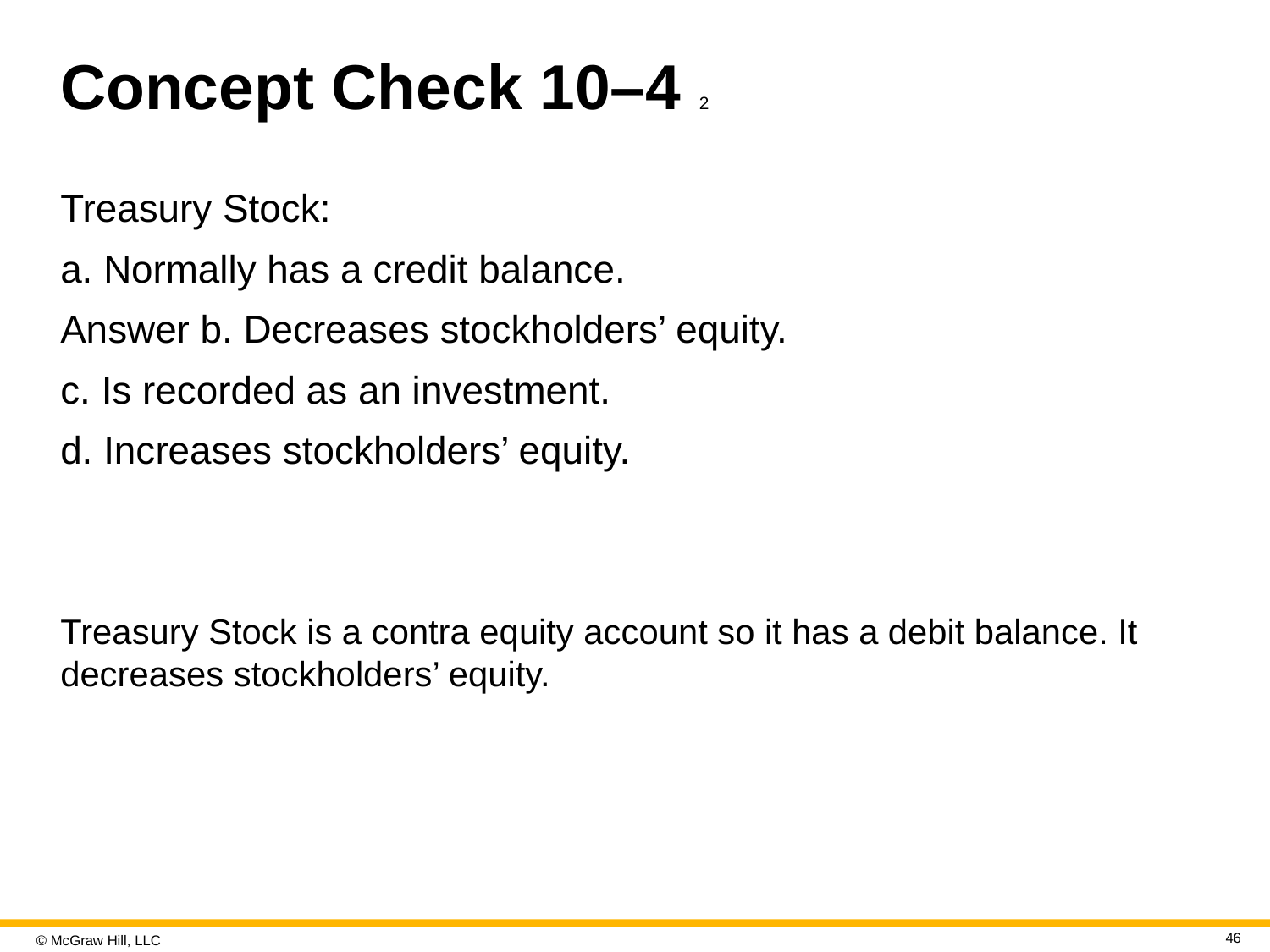

# Concept Check 10–4 2
Treasury Stock:
a. Normally has a credit balance.
Answer b. Decreases stockholders’ equity.
c. Is recorded as an investment.
d. Increases stockholders’ equity.
Treasury Stock is a contra equity account so it has a debit balance. It decreases stockholders’ equity.
46